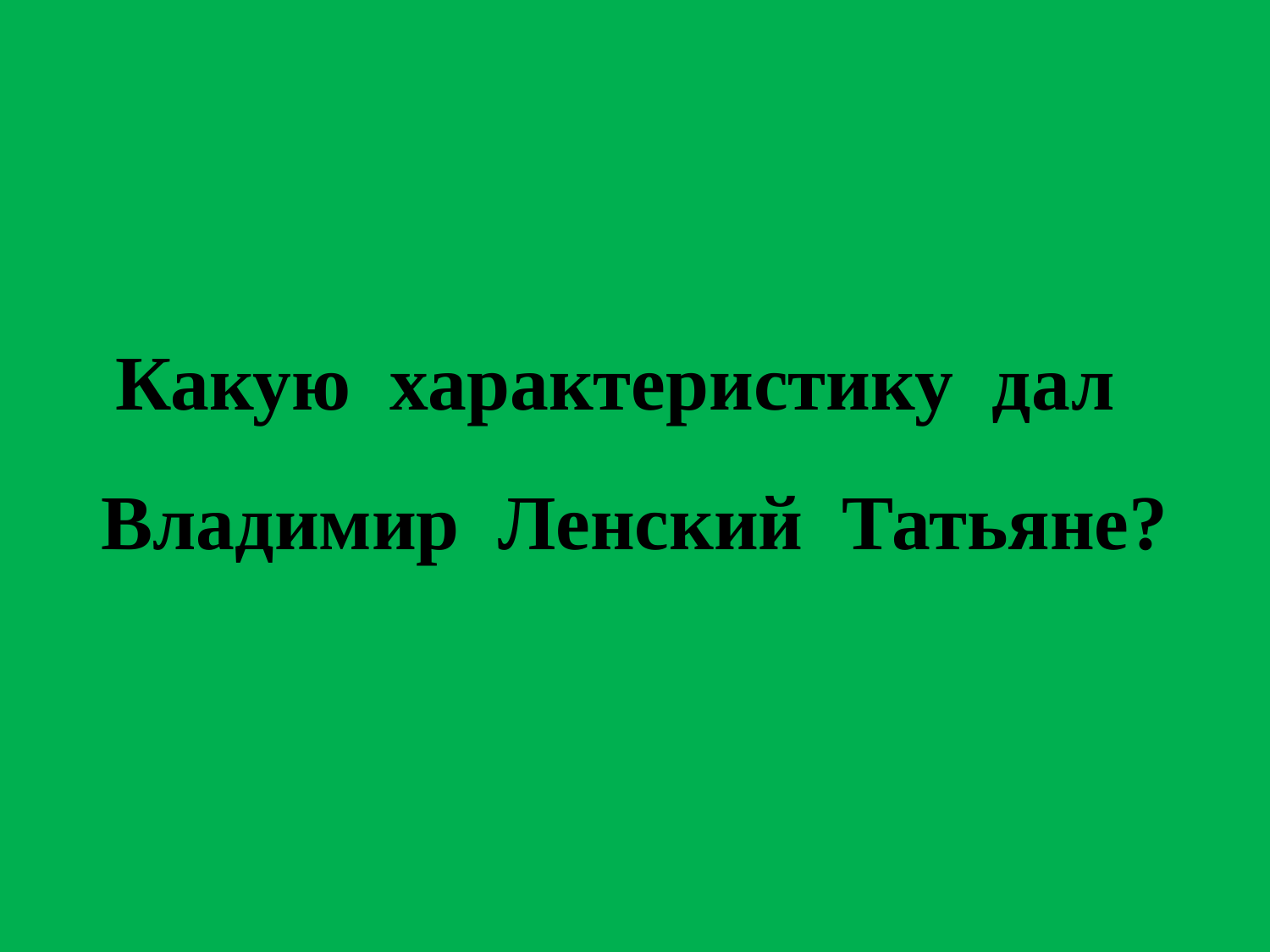

# Какую  характеристику  дал Владимир  Ленский  Татьяне?